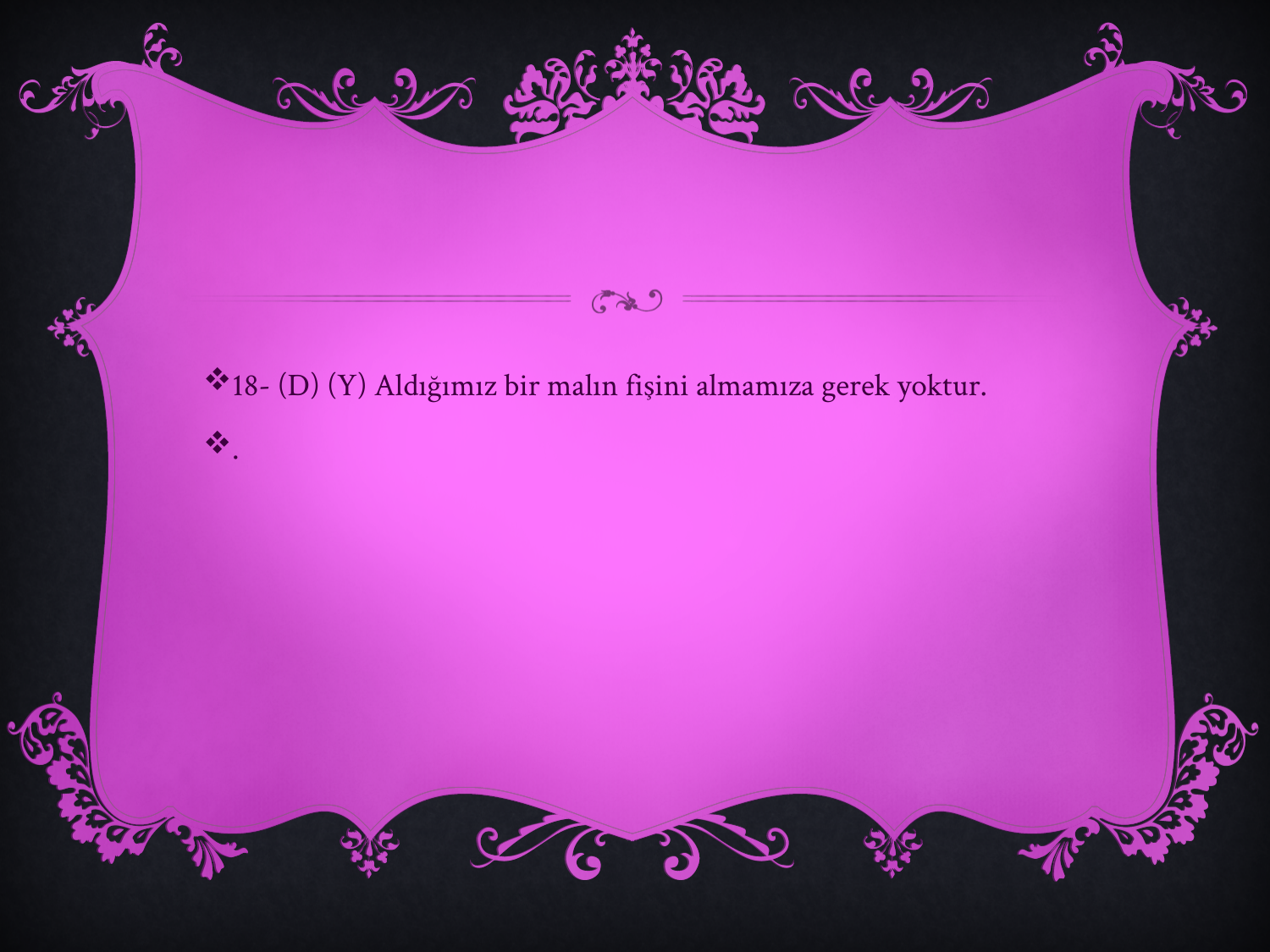

#
18- (D) (Y) Aldığımız bir malın fişini almamıza gerek yoktur.
.